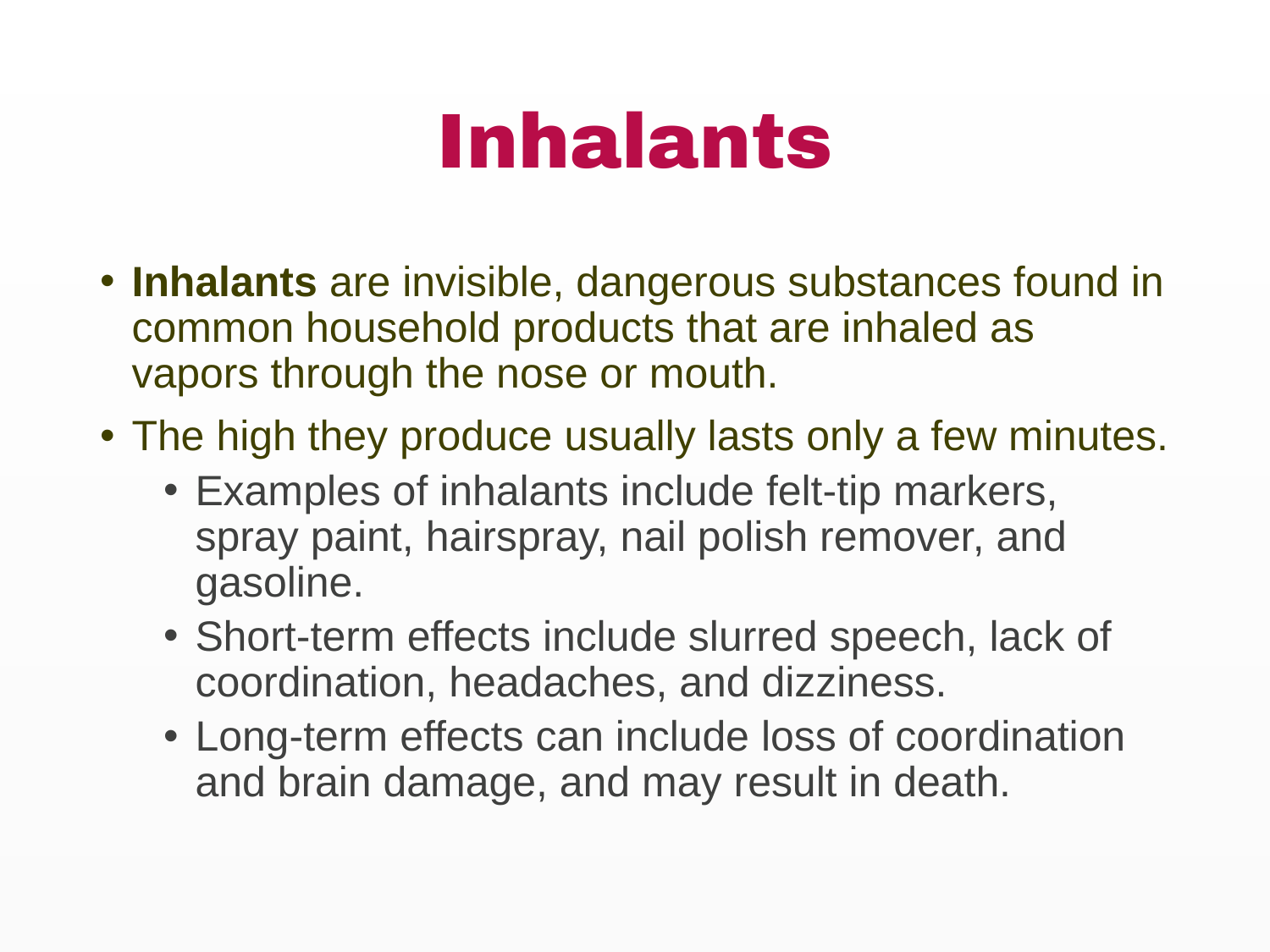

# Inhalants
Inhalants are invisible, dangerous substances found in common household products that are inhaled as vapors through the nose or mouth.
The high they produce usually lasts only a few minutes.
Examples of inhalants include felt-tip markers, spray paint, hairspray, nail polish remover, and gasoline.
Short-term effects include slurred speech, lack of coordination, headaches, and dizziness.
Long-term effects can include loss of coordination and brain damage, and may result in death.